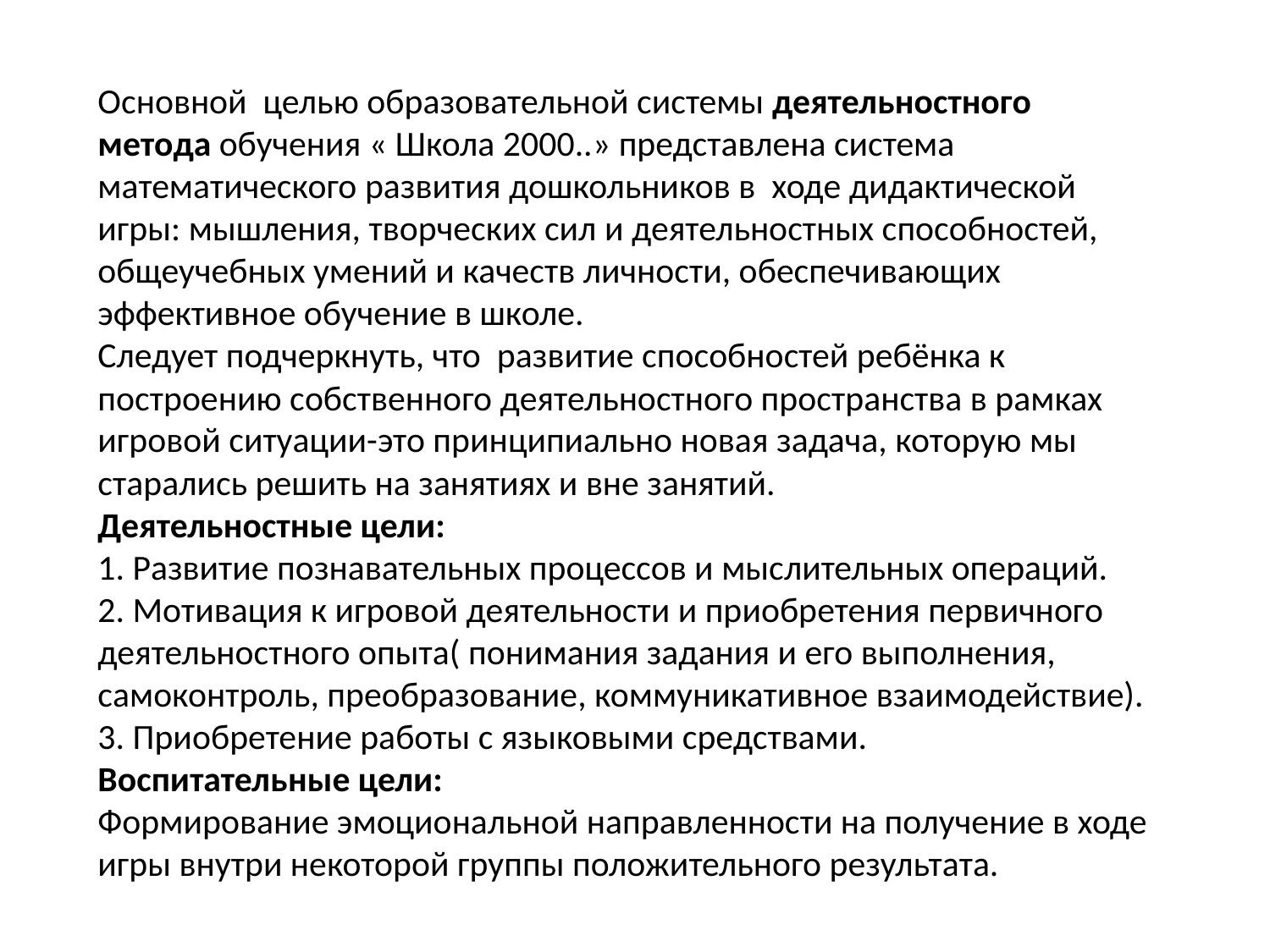

# Основной  целью образовательной системы деятельностного метода обучения « Школа 2000..» представлена система математического развития дошкольников в  ходе дидактической игры: мышления, творческих сил и деятельностных способностей, общеучебных умений и качеств личности, обеспечивающих эффективное обучение в школе. Следует подчеркнуть, что  развитие способностей ребёнка к построению собственного деятельностного пространства в рамках игровой ситуации-это принципиально новая задача, которую мы старались решить на занятиях и вне занятий. Деятельностные цели: 1. Развитие познавательных процессов и мыслительных операций. 2. Мотивация к игровой деятельности и приобретения первичного деятельностного опыта( понимания задания и его выполнения, самоконтроль, преобразование, коммуникативное взаимодействие). 3. Приобретение работы с языковыми средствами. Воспитательные цели: Формирование эмоциональной направленности на получение в ходе игры внутри некоторой группы положительного результата.